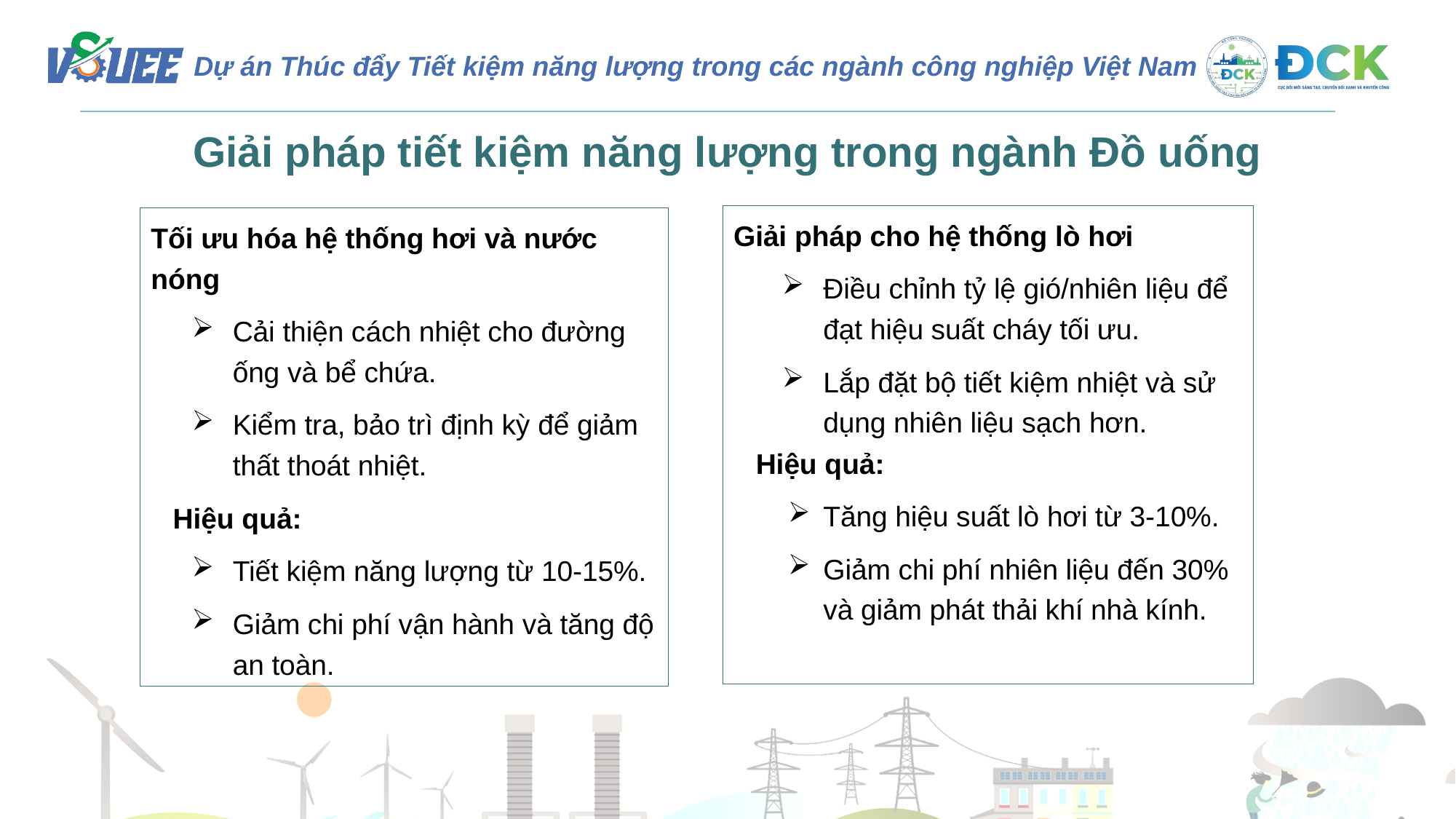

Giải pháp tiết kiệm năng lượng trong ngành Đồ uống
Giải pháp cho hệ thống lò hơi
Điều chỉnh tỷ lệ gió/nhiên liệu để đạt hiệu suất cháy tối ưu.
Lắp đặt bộ tiết kiệm nhiệt và sử dụng nhiên liệu sạch hơn.
Hiệu quả:
Tăng hiệu suất lò hơi từ 3-10%.
Giảm chi phí nhiên liệu đến 30% và giảm phát thải khí nhà kính.

Tối ưu hóa hệ thống hơi và nước nóng
Cải thiện cách nhiệt cho đường ống và bể chứa.
Kiểm tra, bảo trì định kỳ để giảm thất thoát nhiệt.
Hiệu quả:
Tiết kiệm năng lượng từ 10-15%.
Giảm chi phí vận hành và tăng độ an toàn.